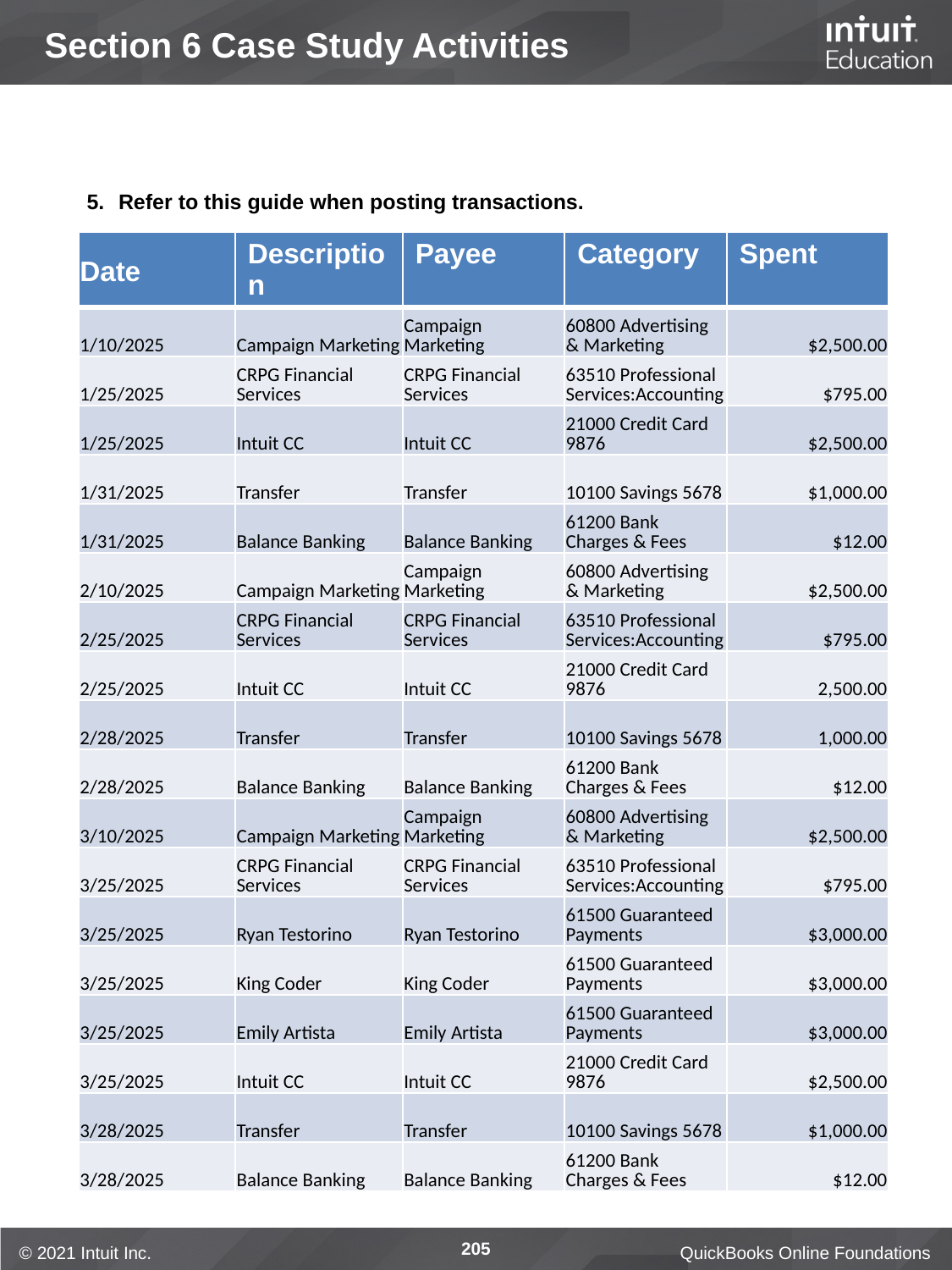

# Section 6 Case Study Activities
Refer to this guide when posting transactions.

com
| Date | Description | Payee | Category | Spent |
| --- | --- | --- | --- | --- |
| 1/10/2025 | Campaign Marketing | Campaign Marketing | 60800 Advertising & Marketing | $2,500.00 |
| 1/25/2025 | CRPG Financial Services | CRPG Financial Services | 63510 Professional Services:Accounting | $795.00 |
| 1/25/2025 | Intuit CC | Intuit CC | 21000 Credit Card 9876 | $2,500.00 |
| 1/31/2025 | Transfer | Transfer | 10100 Savings 5678 | $1,000.00 |
| 1/31/2025 | Balance Banking | Balance Banking | 61200 Bank Charges & Fees | $12.00 |
| 2/10/2025 | Campaign Marketing | Campaign Marketing | 60800 Advertising & Marketing | $2,500.00 |
| 2/25/2025 | CRPG Financial Services | CRPG Financial Services | 63510 Professional Services:Accounting | $795.00 |
| 2/25/2025 | Intuit CC | Intuit CC | 21000 Credit Card 9876 | 2,500.00 |
| 2/28/2025 | Transfer | Transfer | 10100 Savings 5678 | 1,000.00 |
| 2/28/2025 | Balance Banking | Balance Banking | 61200 Bank Charges & Fees | $12.00 |
| 3/10/2025 | Campaign Marketing | Campaign Marketing | 60800 Advertising & Marketing | $2,500.00 |
| 3/25/2025 | CRPG Financial Services | CRPG Financial Services | 63510 Professional Services:Accounting | $795.00 |
| 3/25/2025 | Ryan Testorino | Ryan Testorino | 61500 Guaranteed Payments | $3,000.00 |
| 3/25/2025 | King Coder | King Coder | 61500 Guaranteed Payments | $3,000.00 |
| 3/25/2025 | Emily Artista | Emily Artista | 61500 Guaranteed Payments | $3,000.00 |
| 3/25/2025 | Intuit CC | Intuit CC | 21000 Credit Card 9876 | $2,500.00 |
| 3/28/2025 | Transfer | Transfer | 10100 Savings 5678 | $1,000.00 |
| 3/28/2025 | Balance Banking | Balance Banking | 61200 Bank Charges & Fees | $12.00 |
205